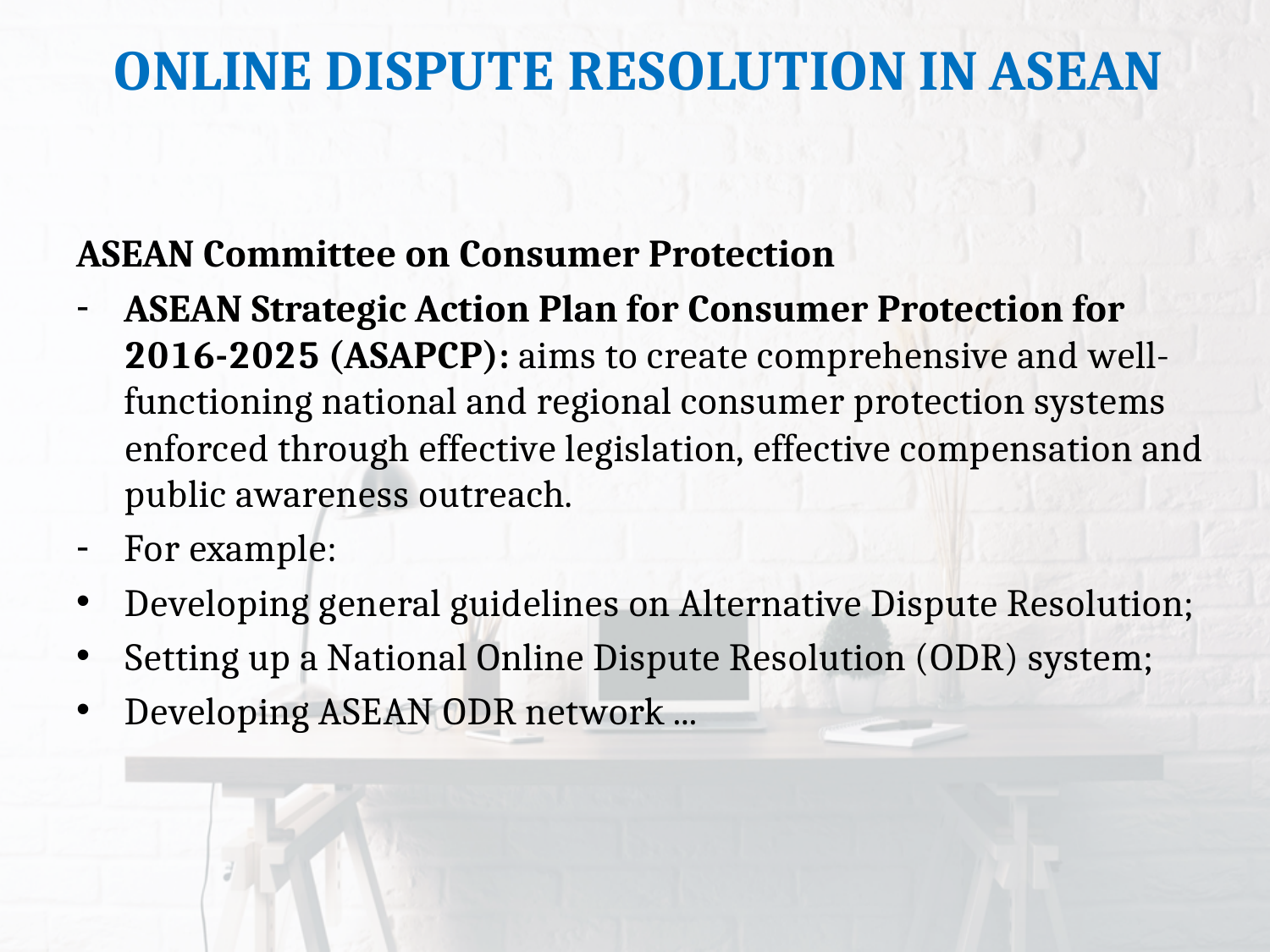

ONLINE DISPUTE RESOLUTION IN ASEAN
ASEAN Committee on Consumer Protection
ASEAN Strategic Action Plan for Consumer Protection for 2016-2025 (ASAPCP): aims to create comprehensive and well-functioning national and regional consumer protection systems enforced through effective legislation, effective compensation and public awareness outreach.
For example:
Developing general guidelines on Alternative Dispute Resolution;
Setting up a National Online Dispute Resolution (ODR) system;
Developing ASEAN ODR network ...